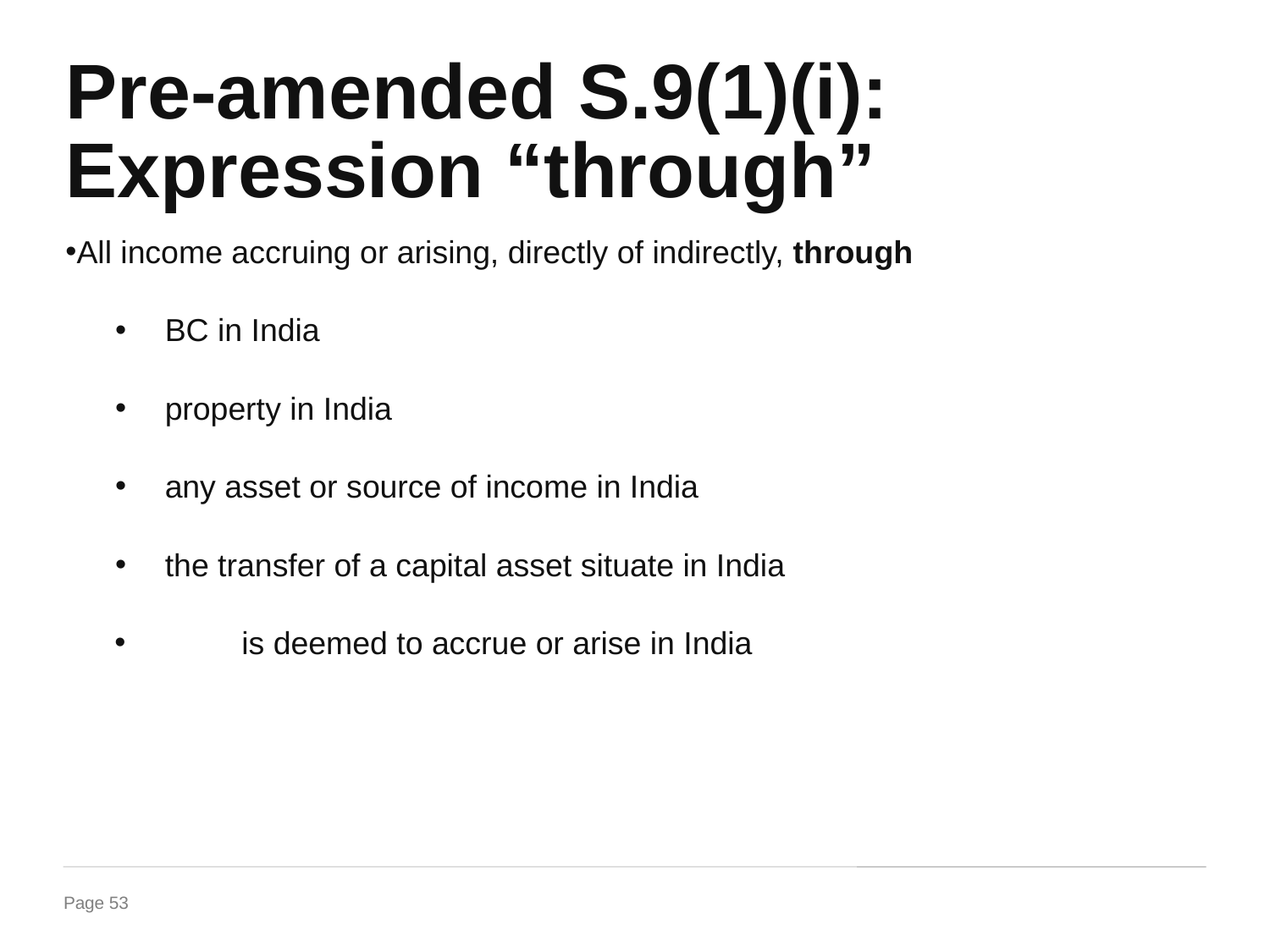

Pre-amended S.9(1)(i): Expression “through”
All income accruing or arising, directly of indirectly, through
BC in India
property in India
any asset or source of income in India
the transfer of a capital asset situate in India
	is deemed to accrue or arise in India